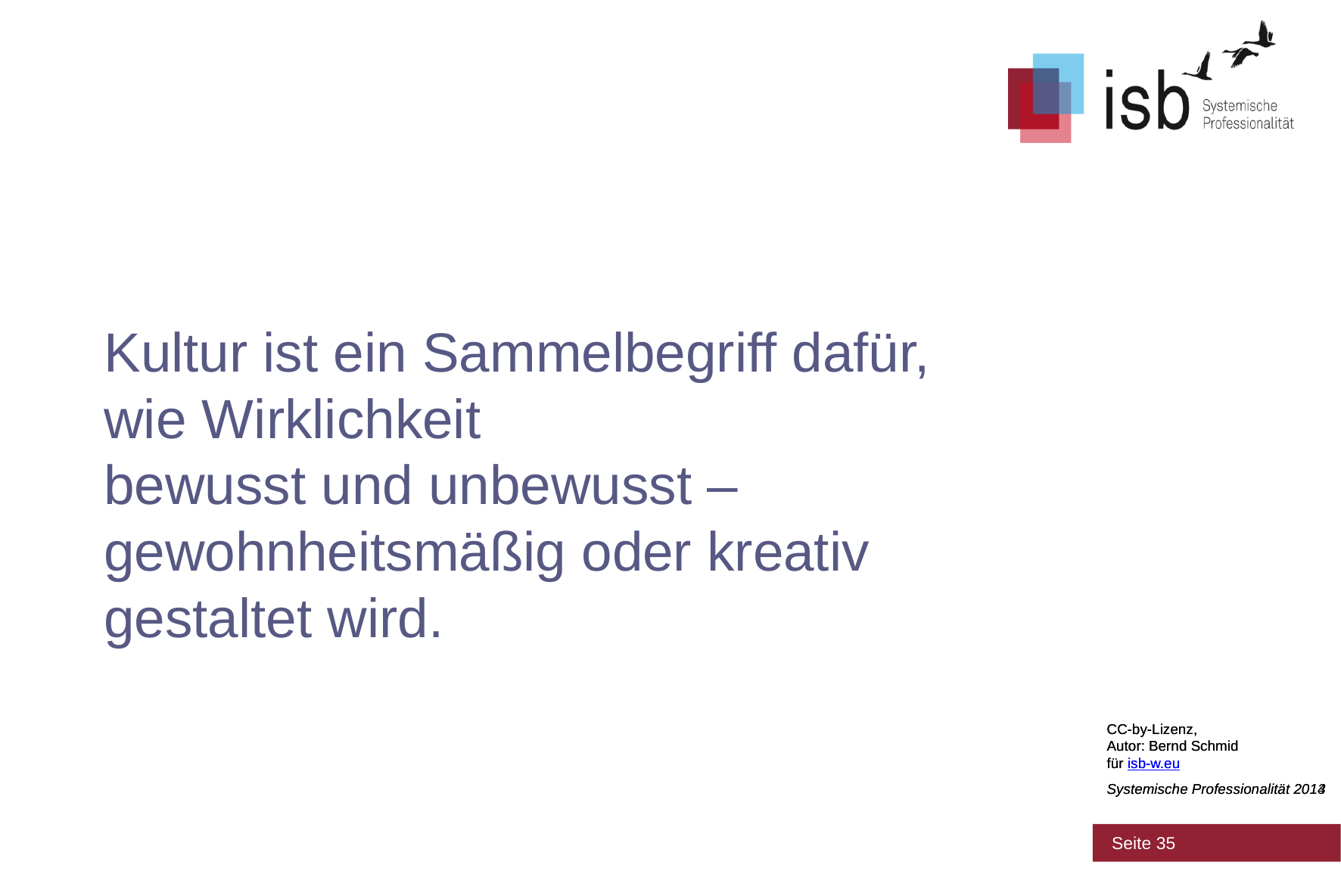

# Kultur ist ein Sammelbegriff dafür, wie Wirklichkeit bewusst und unbewusst – gewohnheitsmäßig oder kreativ gestaltet wird.

CC-by-Lizenz,
Autor: Bernd Schmid
für isb-w.eu
Systemische Professionalität 2013
 Seite 35